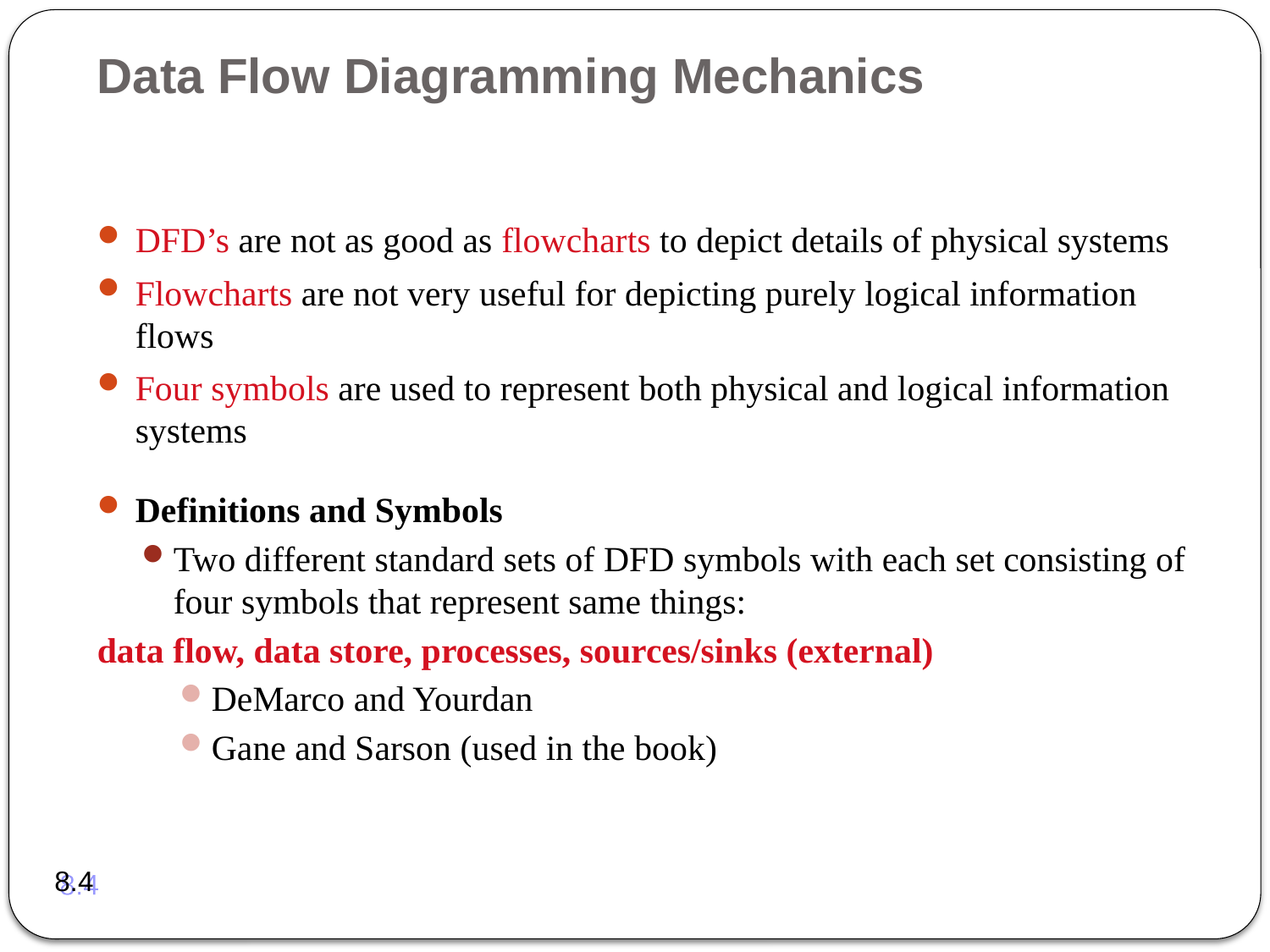

# Data Flow Diagramming Mechanics
DFD’s are not as good as flowcharts to depict details of physical systems
Flowcharts are not very useful for depicting purely logical information flows
Four symbols are used to represent both physical and logical information systems

Definitions and Symbols
Two different standard sets of DFD symbols with each set consisting of four symbols that represent same things:
	data flow, data store, processes, sources/sinks (external)
DeMarco and Yourdan
Gane and Sarson (used in the book)

8.4